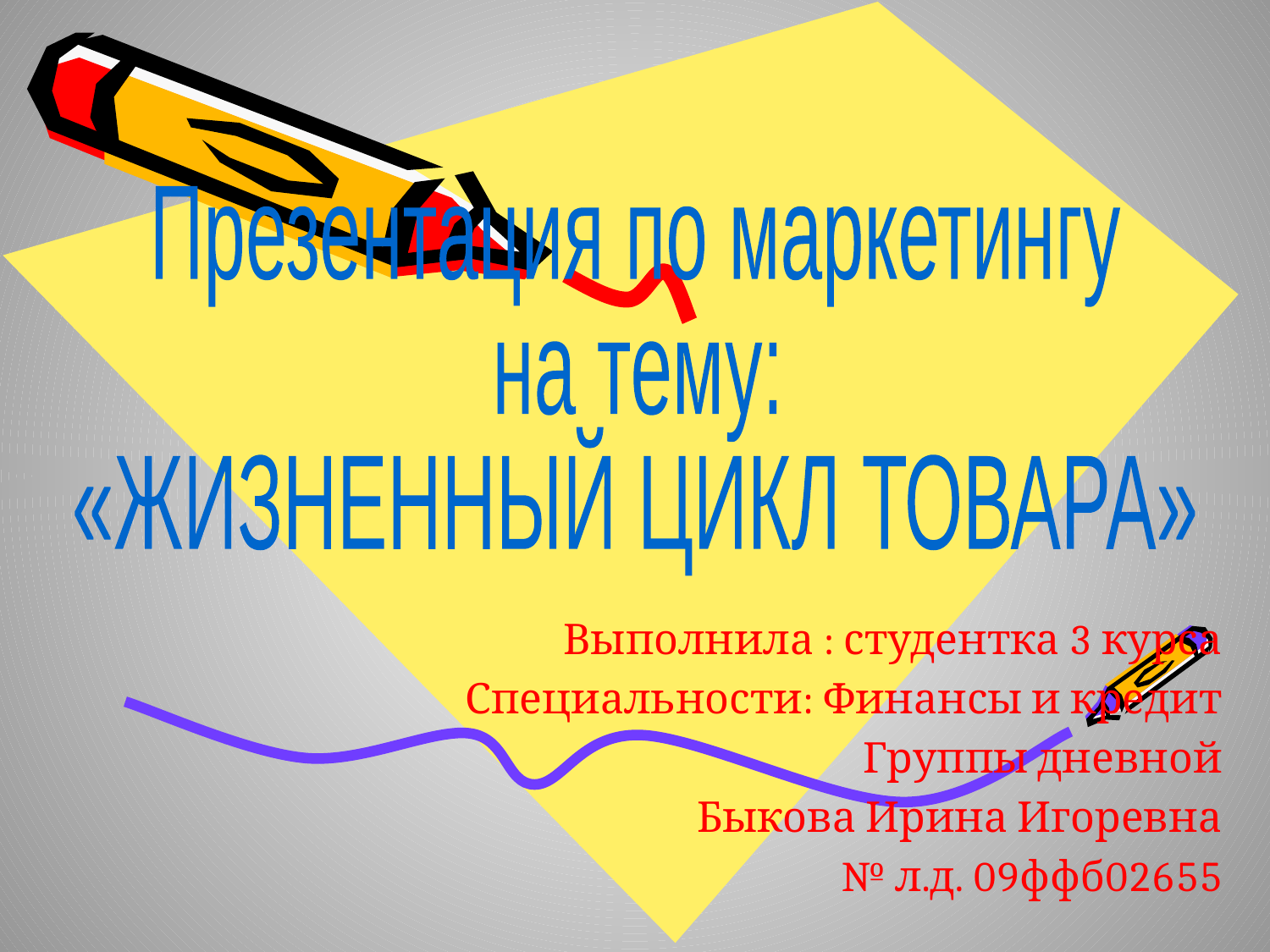

Презентация по маркетингу
на тему:
«ЖИЗНЕННЫЙ ЦИКЛ ТОВАРА»
Выполнила : студентка 3 курса
Специальности: Финансы и кредит
Группы дневной
Быкова Ирина Игоревна
№ л.д. 09ффб02655